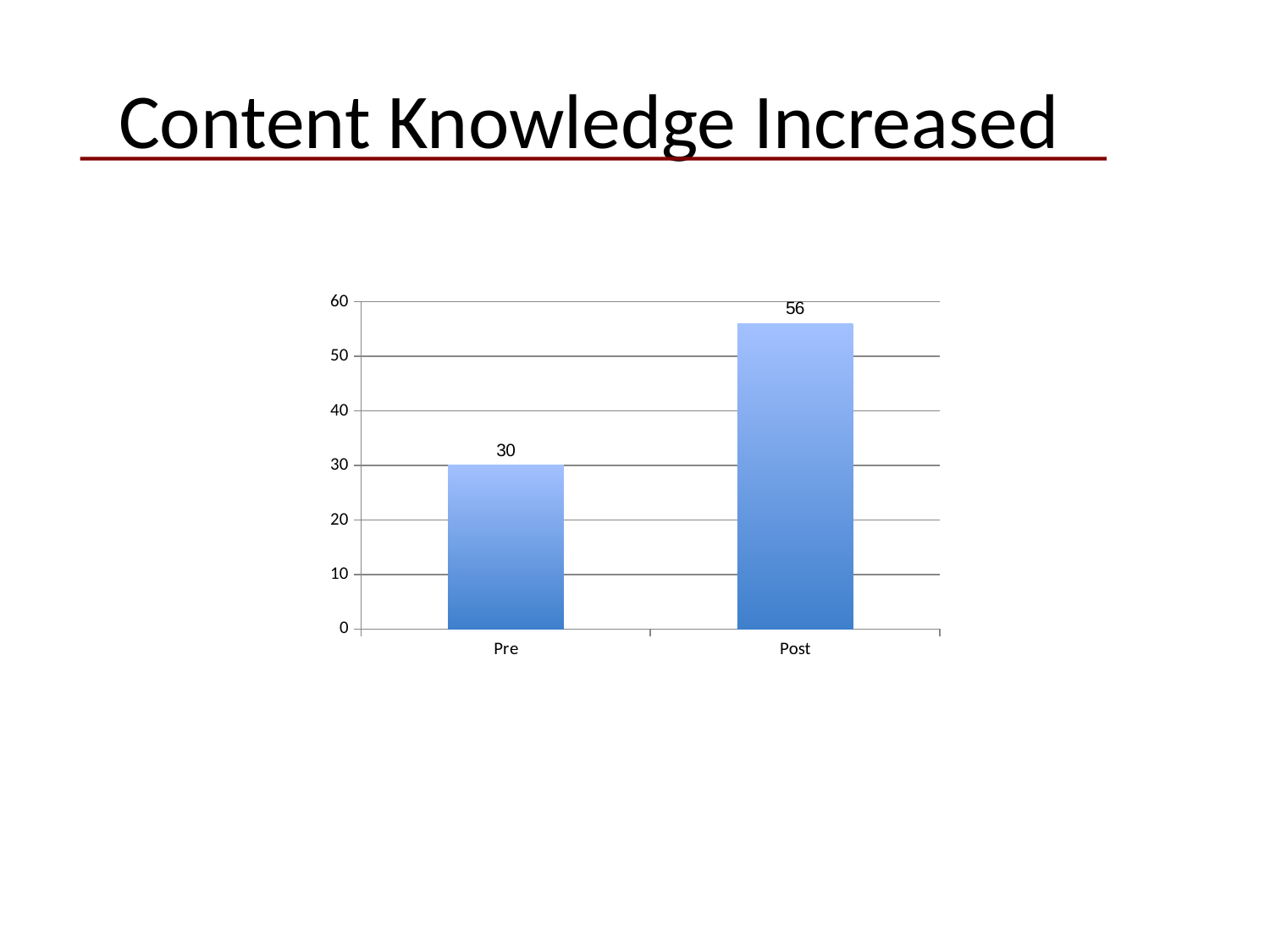

Content Knowledge Increased

### Chart

| Category |  |
|---|---|
| Pre | 30.0 |
| Post | 56.0 |